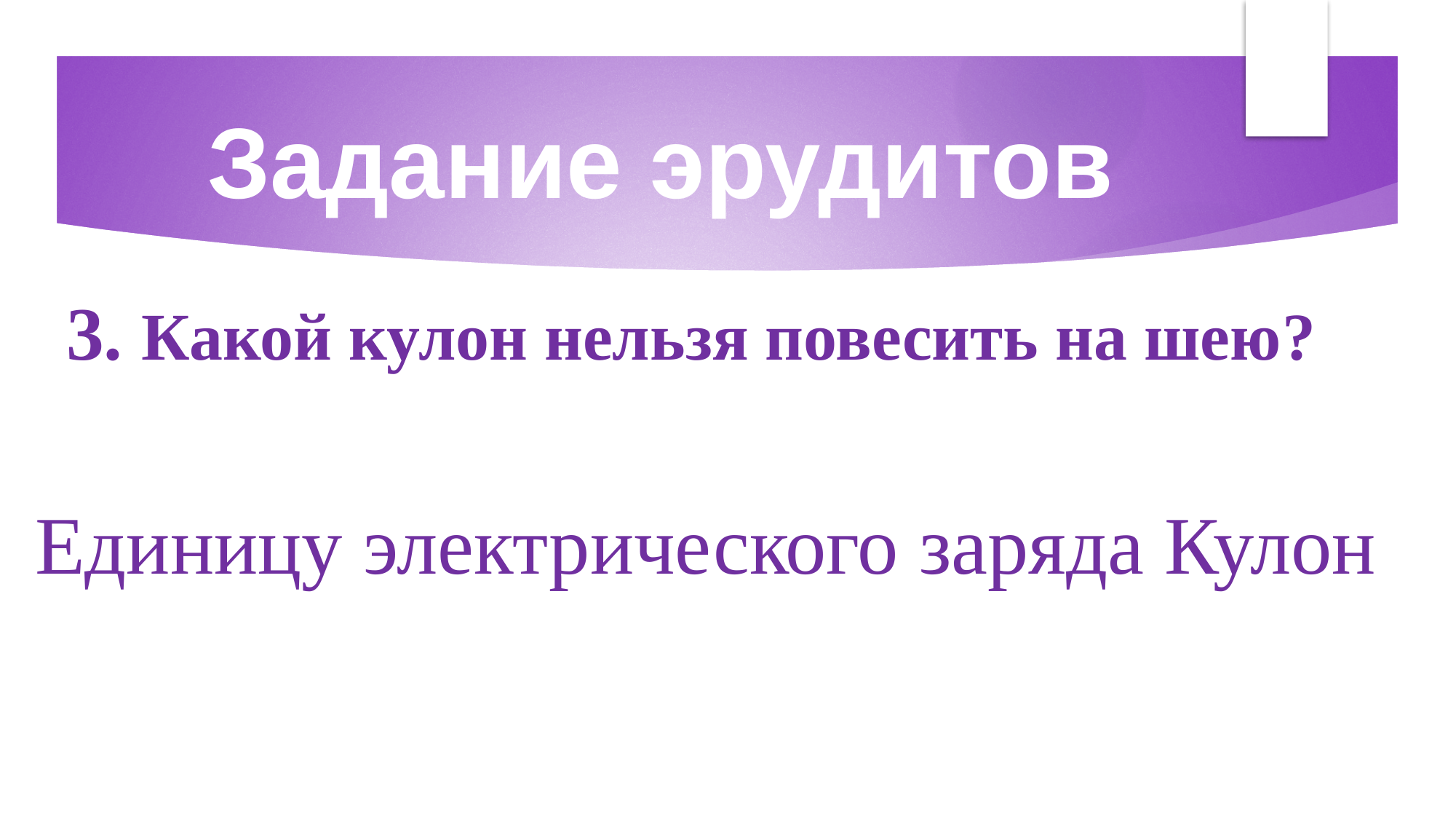

# Задание эрудитов
3. Какой кулон нельзя повесить на шею?

Единицу электрического заряда Кулон